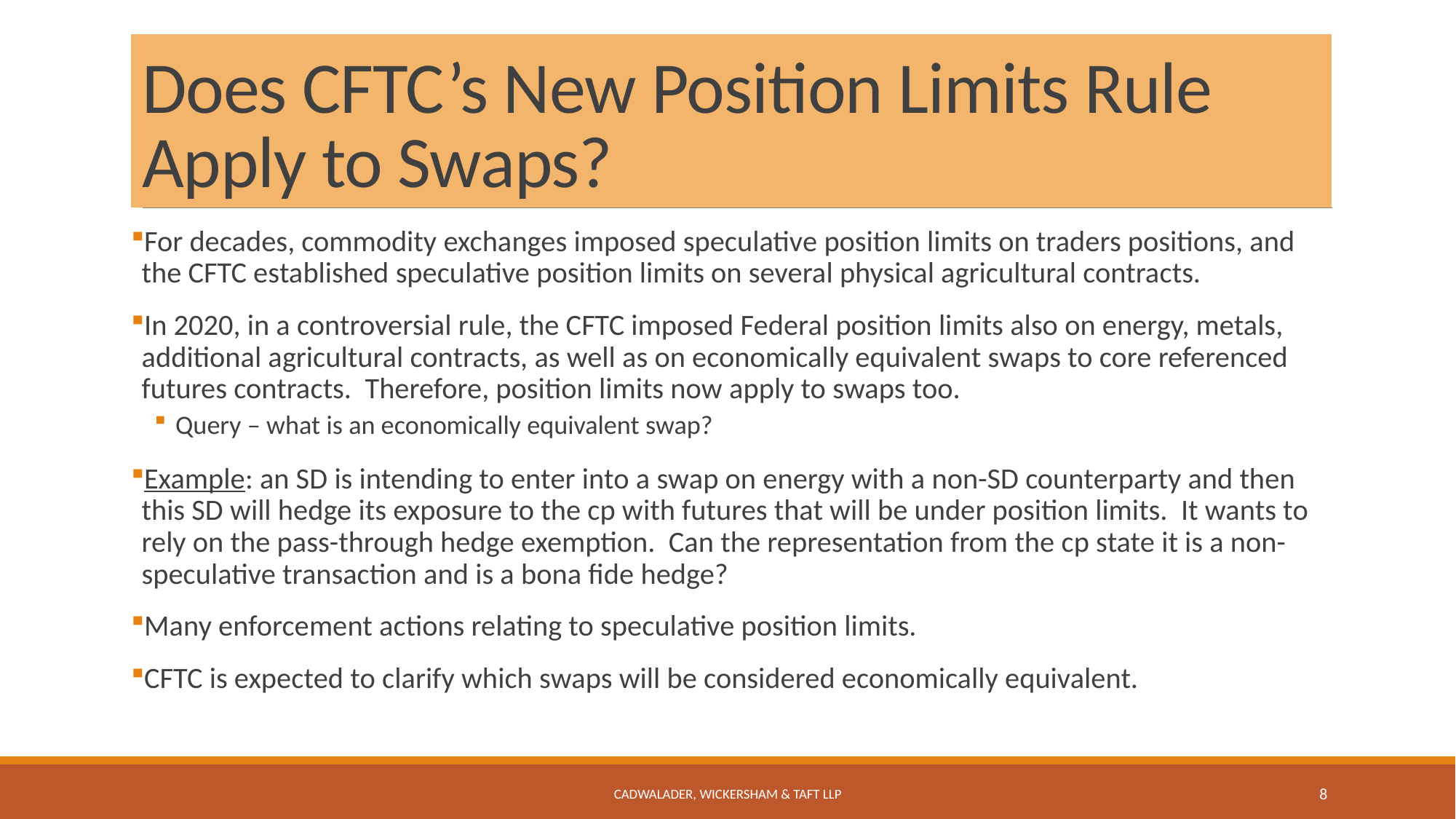

# Does CFTC’s New Position Limits Rule Apply to Swaps?
For decades, commodity exchanges imposed speculative position limits on traders positions, and the CFTC established speculative position limits on several physical agricultural contracts.
In 2020, in a controversial rule, the CFTC imposed Federal position limits also on energy, metals, additional agricultural contracts, as well as on economically equivalent swaps to core referenced futures contracts.  Therefore, position limits now apply to swaps too.
Query – what is an economically equivalent swap?
Example: an SD is intending to enter into a swap on energy with a non-SD counterparty and then this SD will hedge its exposure to the cp with futures that will be under position limits.  It wants to rely on the pass-through hedge exemption.  Can the representation from the cp state it is a non-speculative transaction and is a bona fide hedge?
Many enforcement actions relating to speculative position limits.
CFTC is expected to clarify which swaps will be considered economically equivalent.
Cadwalader, Wickersham & Taft LLP
8